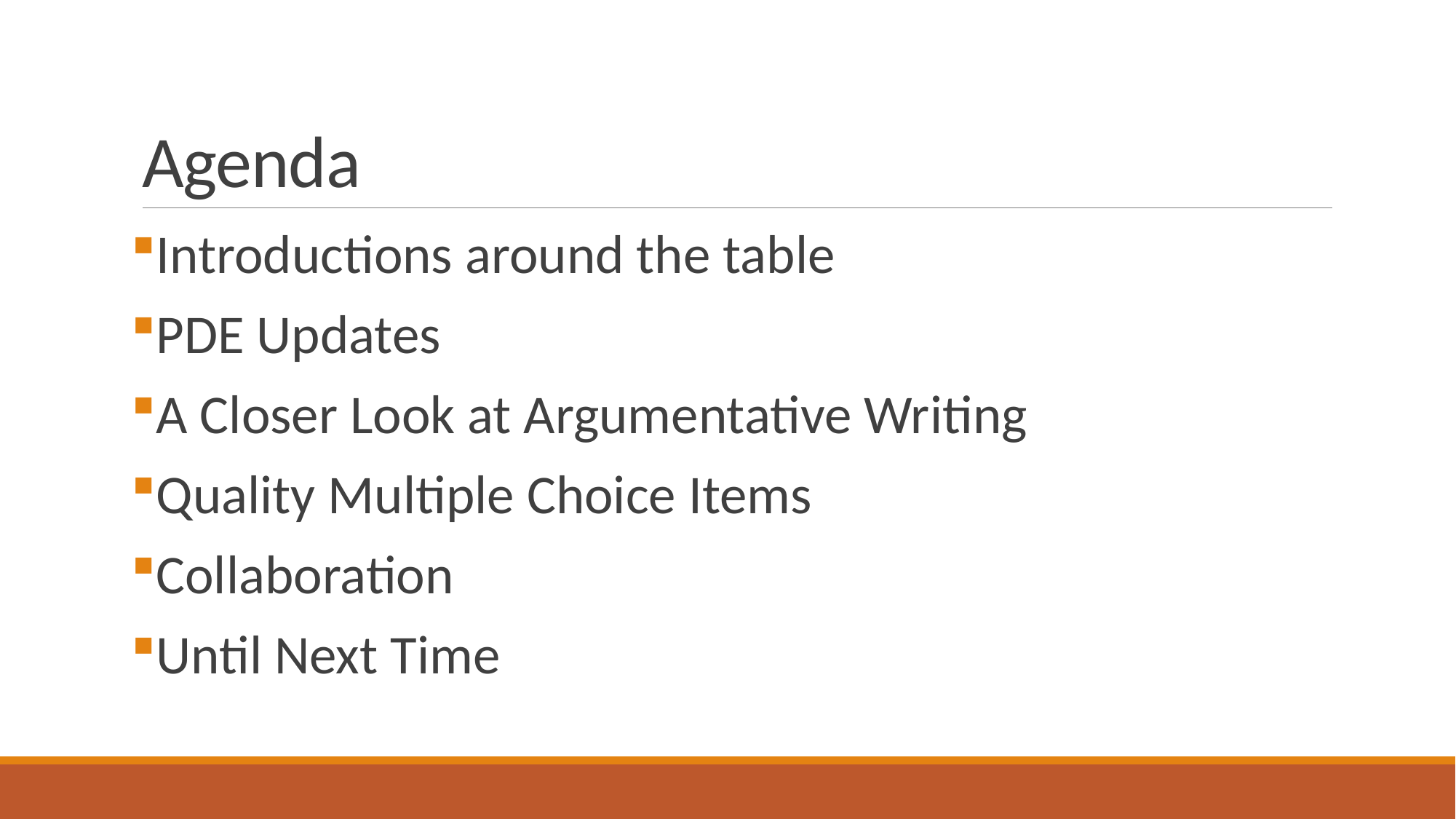

# Agenda
Introductions around the table
PDE Updates
A Closer Look at Argumentative Writing
Quality Multiple Choice Items
Collaboration
Until Next Time